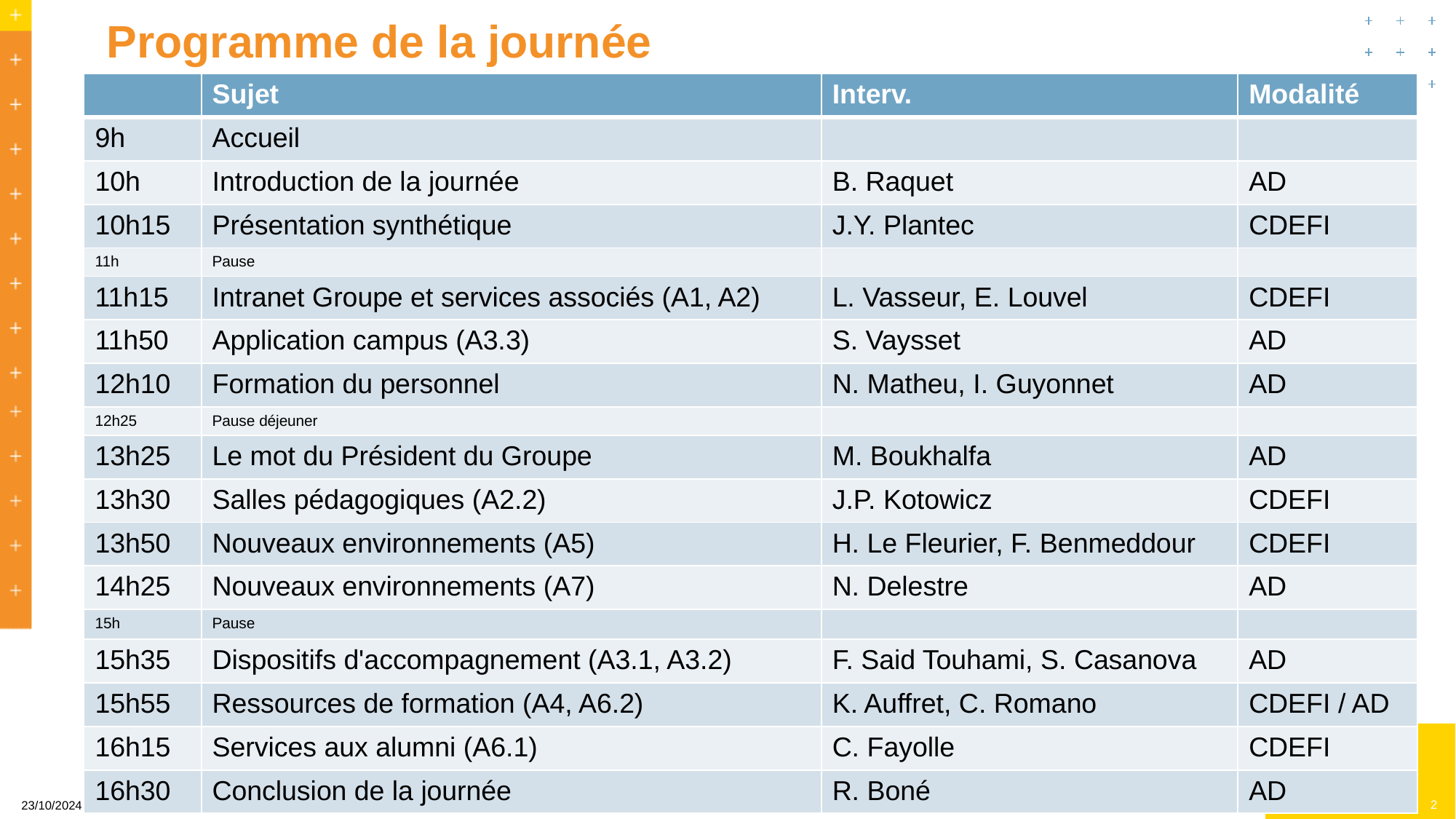

# Programme de la journée
|  | Sujet | Interv. | Modalité |
| --- | --- | --- | --- |
| 9h | Accueil |  |  |
| 10h | Introduction de la journée | B. Raquet | AD |
| 10h15 | Présentation synthétique | J.Y. Plantec | CDEFI |
| 11h | Pause |  |  |
| 11h15 | Intranet Groupe et services associés (A1, A2) | L. Vasseur, E. Louvel | CDEFI |
| 11h50 | Application campus (A3.3) | S. Vaysset | AD |
| 12h10 | Formation du personnel | N. Matheu, I. Guyonnet | AD |
| 12h25 | Pause déjeuner |  |  |
| 13h25 | Le mot du Président du Groupe | M. Boukhalfa | AD |
| 13h30 | Salles pédagogiques (A2.2) | J.P. Kotowicz | CDEFI |
| 13h50 | Nouveaux environnements (A5) | H. Le Fleurier, F. Benmeddour | CDEFI |
| 14h25 | Nouveaux environnements (A7) | N. Delestre | AD |
| 15h | Pause |  |  |
| 15h35 | Dispositifs d'accompagnement (A3.1, A3.2) | F. Said Touhami, S. Casanova | AD |
| 15h55 | Ressources de formation (A4, A6.2) | K. Auffret, C. Romano | CDEFI / AD |
| 16h15 | Services aux alumni (A6.1) | C. Fayolle | CDEFI |
| 16h30 | Conclusion de la journée | R. Boné | AD |
2
23/10/2024